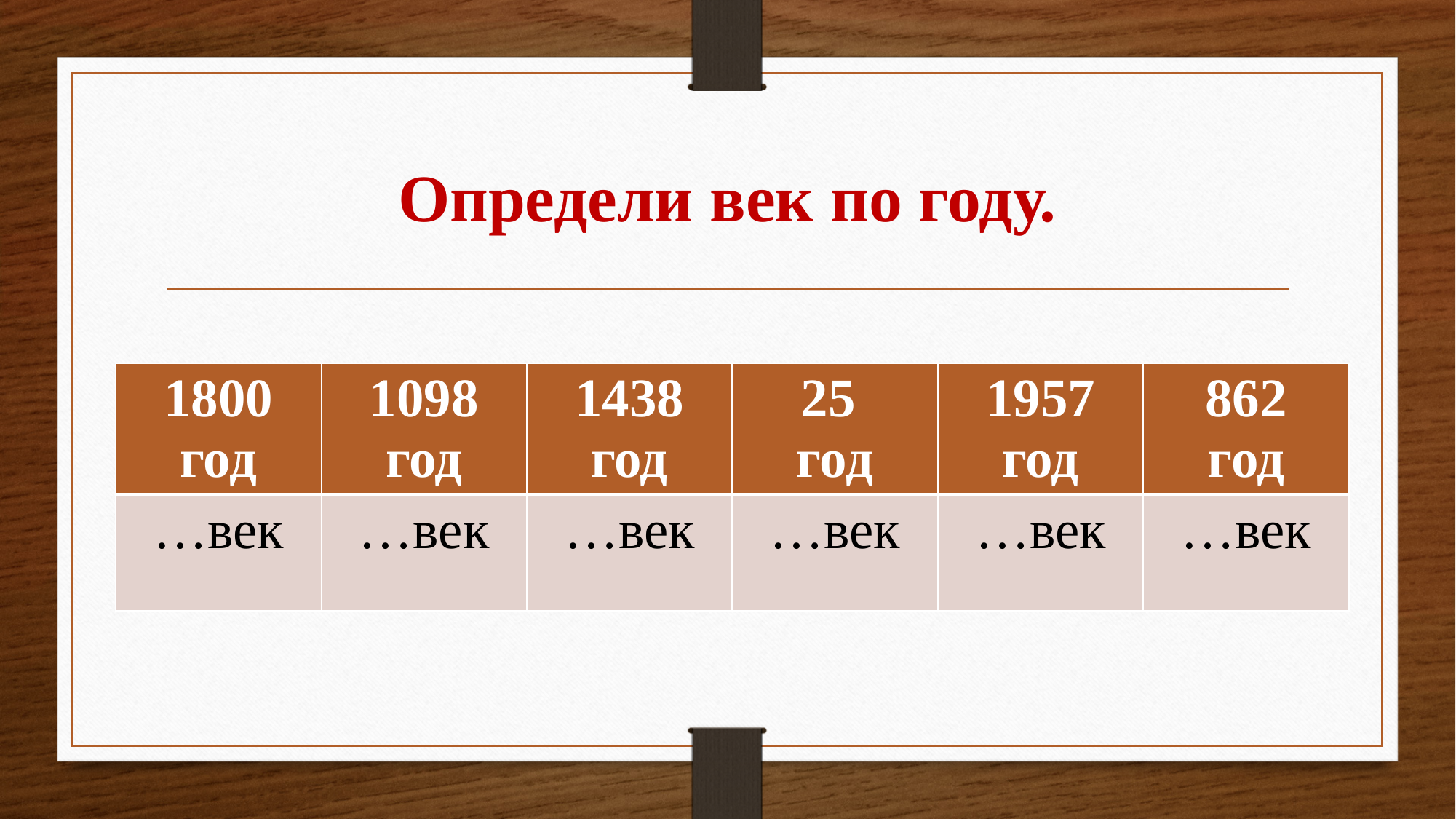

# Определи век по году.
| 1800 год | 1098 год | 1438 год | 25 год | 1957 год | 862 год |
| --- | --- | --- | --- | --- | --- |
| …век | …век | …век | …век | …век | …век |